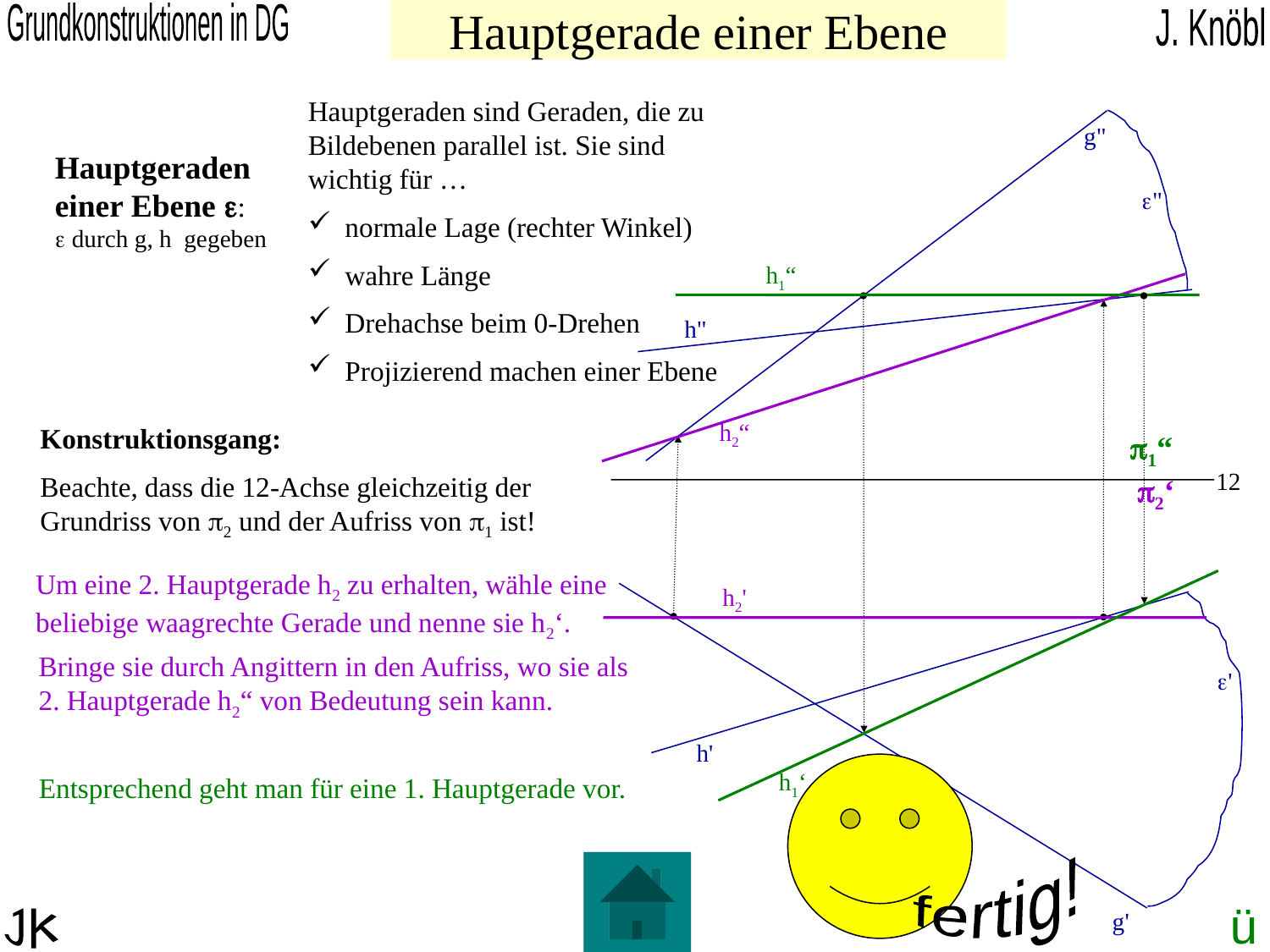

# Hauptgerade einer Ebene
Hauptgeraden sind Geraden, die zu Bildebenen parallel ist. Sie sind wichtig für …
 normale Lage (rechter Winkel)
 wahre Länge
 Drehachse beim 0-Drehen
 Projizierend machen einer Ebene

g"
Hauptgeraden einer Ebene ε:
ε durch g, h  gegeben
ε"
h1“

h"
Konstruktionsgang:
Beachte, dass die 12-Achse gleichzeitig der Grundriss von π2 und der Aufriss von π1 ist!
h2“
π1“

12
π2‘

Um eine 2. Hauptgerade h2 zu erhalten, wähle eine beliebige waagrechte Gerade und nenne sie h2‘.

h2'

Bringe sie durch Angittern in den Aufriss, wo sie als 2. Hauptgerade h2“ von Bedeutung sein kann.
ε'
h'

fertig!
Entsprechend geht man für eine 1. Hauptgerade vor.
h1‘

ü
g'